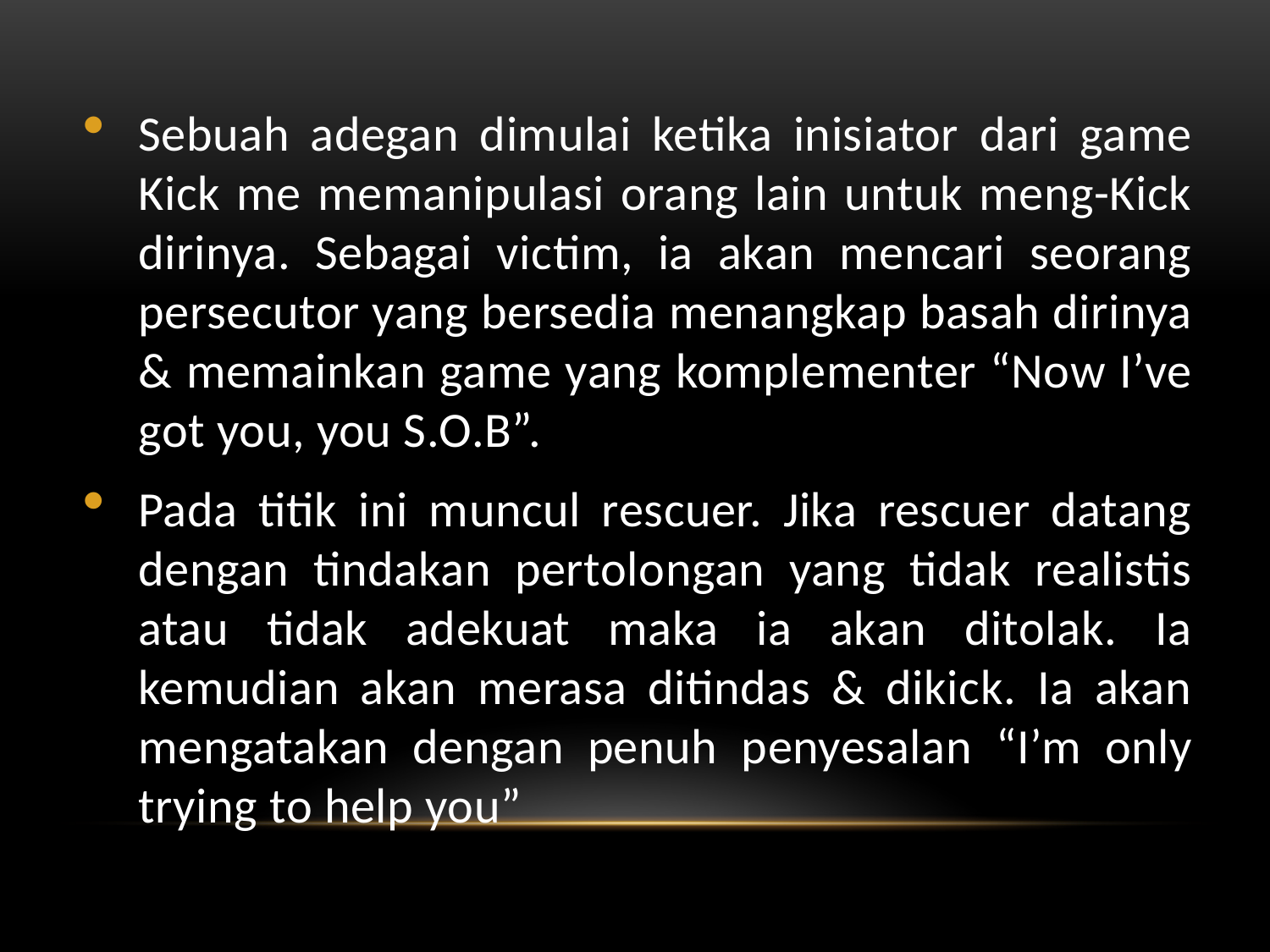

Sebuah adegan dimulai ketika inisiator dari game Kick me memanipulasi orang lain untuk meng-Kick dirinya. Sebagai victim, ia akan mencari seorang persecutor yang bersedia menangkap basah dirinya & memainkan game yang komplementer “Now I’ve got you, you S.O.B”.
Pada titik ini muncul rescuer. Jika rescuer datang dengan tindakan pertolongan yang tidak realistis atau tidak adekuat maka ia akan ditolak. Ia kemudian akan merasa ditindas & dikick. Ia akan mengatakan dengan penuh penyesalan “I’m only trying to help you”